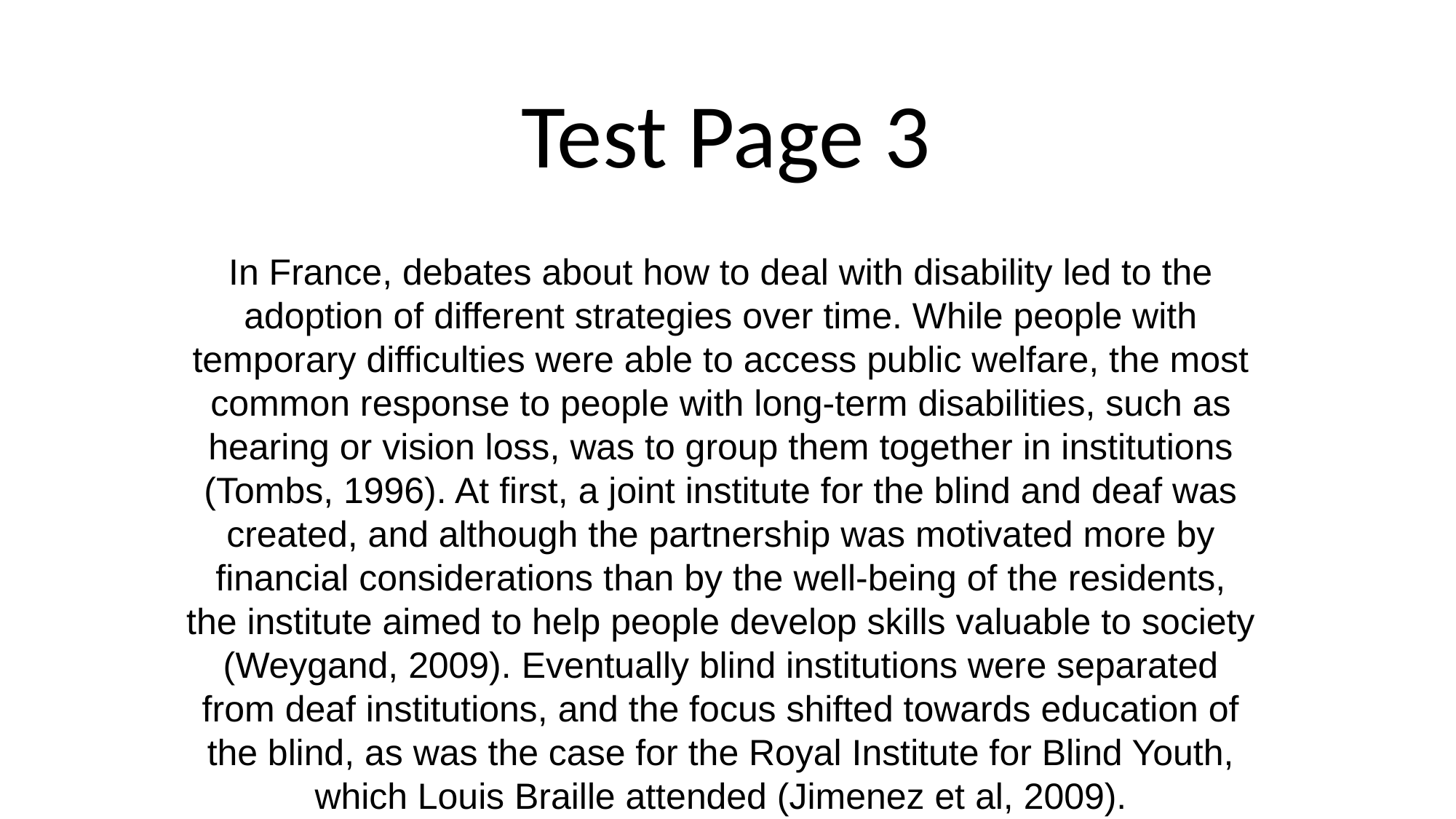

# Test Page 3
In France, debates about how to deal with disability led to the adoption of different strategies over time. While people with temporary difficulties were able to access public welfare, the most common response to people with long-term disabilities, such as hearing or vision loss, was to group them together in institutions (Tombs, 1996). At first, a joint institute for the blind and deaf was created, and although the partnership was motivated more by financial considerations than by the well-being of the residents, the institute aimed to help people develop skills valuable to society (Weygand, 2009). Eventually blind institutions were separated from deaf institutions, and the focus shifted towards education of the blind, as was the case for the Royal Institute for Blind Youth, which Louis Braille attended (Jimenez et al, 2009).